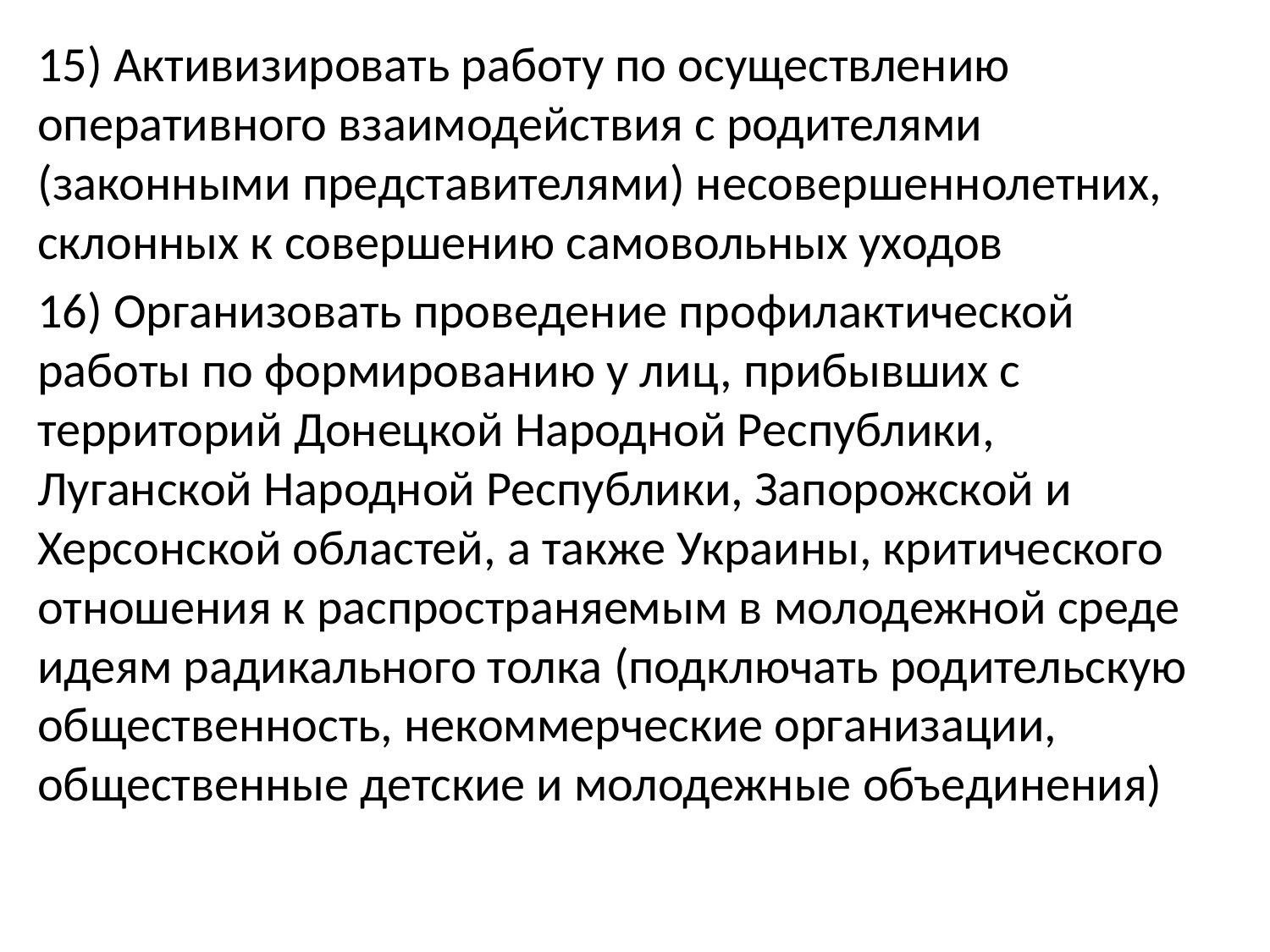

15) Активизировать работу по осуществлению оперативного взаимодействия с родителями (законными представителями) несовершеннолетних, склонных к совершению самовольных уходов
16) Организовать проведение профилактической работы по формированию у лиц, прибывших с территорий Донецкой Народной Республики, Луганской Народной Республики, Запорожской и Херсонской областей, а также Украины, критического отношения к распространяемым в молодежной среде идеям радикального толка (подключать родительскую общественность, некоммерческие организации, общественные детские и молодежные объединения)